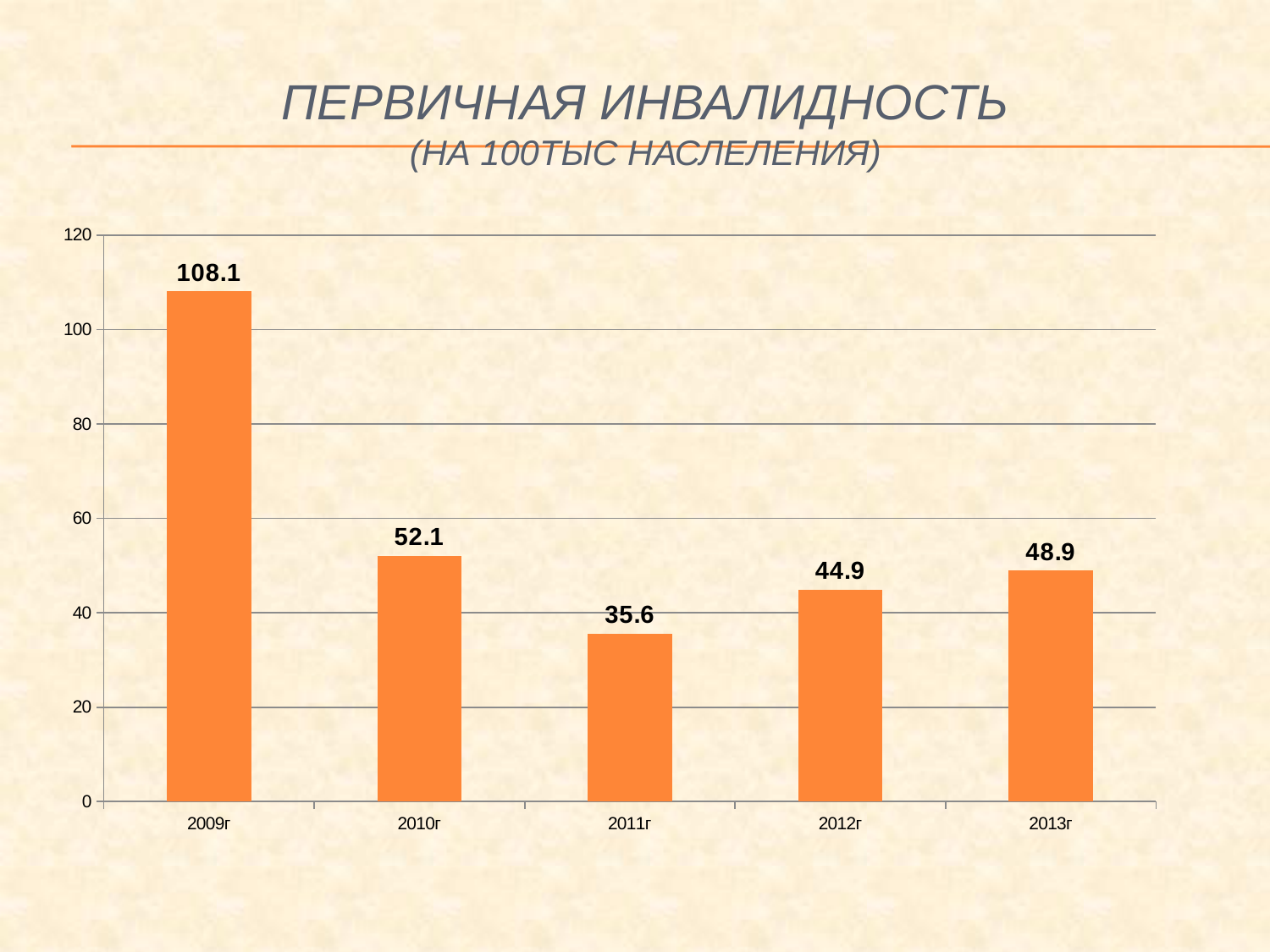

# Первичная Инвалидность (на 100тыс наслеления)

### Chart

| Category |  |
|---|---|
| 2009г | 108.1 |
| 2010г | 52.1 |
| 2011г | 35.6 |
| 2012г | 44.9 |
| 2013г | 48.9 |